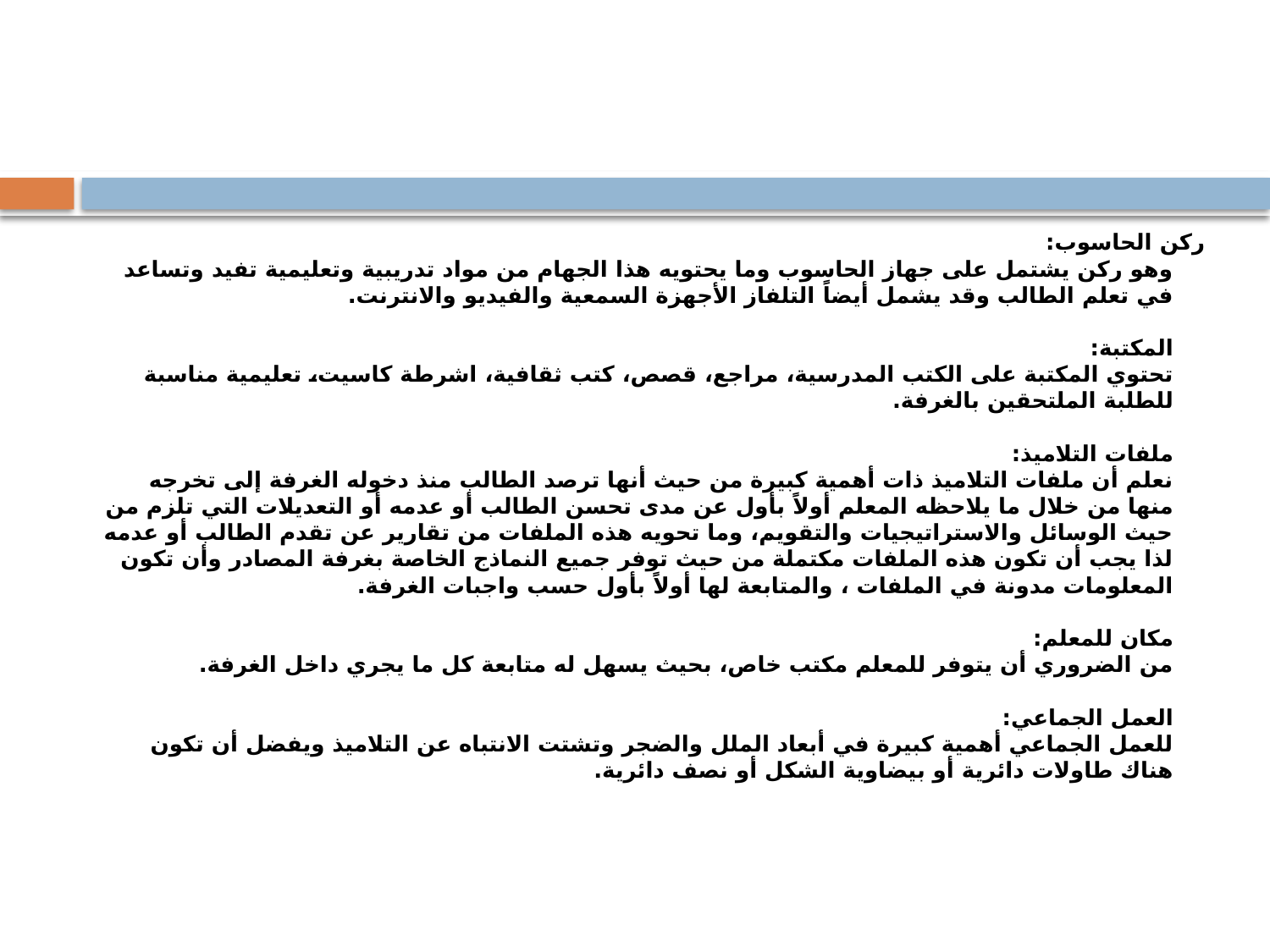

#
ركن الحاسوب:
وهو ركن يشتمل على جهاز الحاسوب وما يحتويه هذا الجهام من مواد تدريبية وتعليمية تفيد وتساعد في تعلم الطالب وقد يشمل أيضاً التلفاز الأجهزة السمعية والفيديو والانترنت.
المكتبة:
تحتوي المكتبة على الكتب المدرسية، مراجع، قصص، كتب ثقافية، اشرطة كاسيت، تعليمية مناسبة للطلبة الملتحقين بالغرفة.
ملفات التلاميذ:
نعلم أن ملفات التلاميذ ذات أهمية كبيرة من حيث أنها ترصد الطالب منذ دخوله الغرفة إلى تخرجه منها من خلال ما يلاحظه المعلم أولاً بأول عن مدى تحسن الطالب أو عدمه أو التعديلات التي تلزم من حيث الوسائل والاستراتيجيات والتقويم، وما تحويه هذه الملفات من تقارير عن تقدم الطالب أو عدمه لذا يجب أن تكون هذه الملفات مكتملة من حيث توفر جميع النماذج الخاصة بغرفة المصادر وأن تكون المعلومات مدونة في الملفات ، والمتابعة لها أولاً بأول حسب واجبات الغرفة.
مكان للمعلم:
من الضروري أن يتوفر للمعلم مكتب خاص، بحيث يسهل له متابعة كل ما يجري داخل الغرفة.
العمل الجماعي:
للعمل الجماعي أهمية كبيرة في أبعاد الملل والضجر وتشتت الانتباه عن التلاميذ ويفضل أن تكون هناك طاولات دائرية أو بيضاوية الشكل أو نصف دائرية.